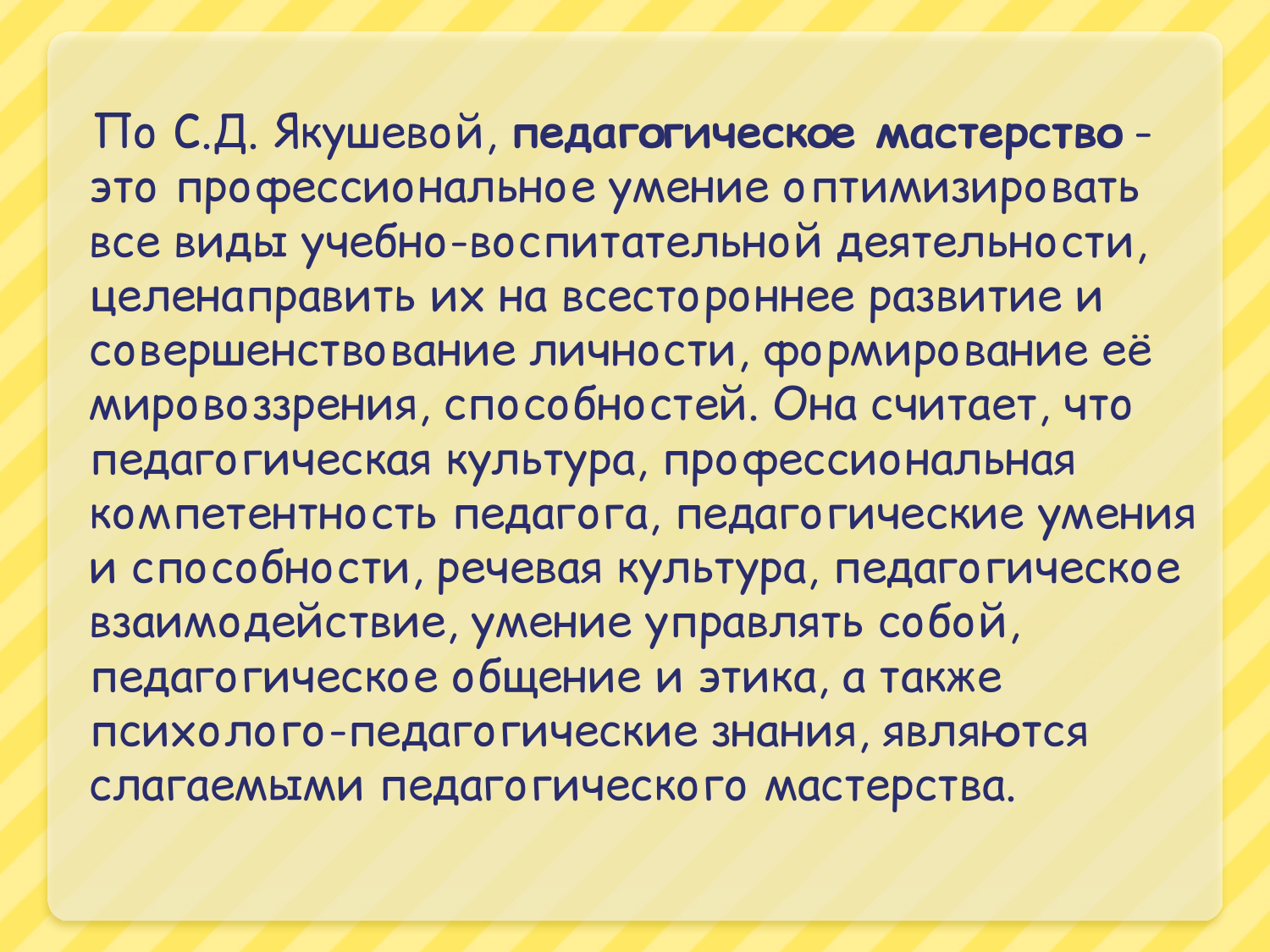

По С.Д. Якушевой, педагогическое мастерство - это профессиональное умение оптимизировать все виды учебно-воспитательной деятельности, целенаправить их на всестороннее развитие и совершенствование личности, формирование её мировоззрения, способностей. Она считает, что педагогическая культура, профессиональная компетентность педагога, педагогические умения и способности, речевая культура, педагогическое взаимодействие, умение управлять собой, педагогическое общение и этика, а также психолого-педагогические знания, являются слагаемыми педагогического мастерства.